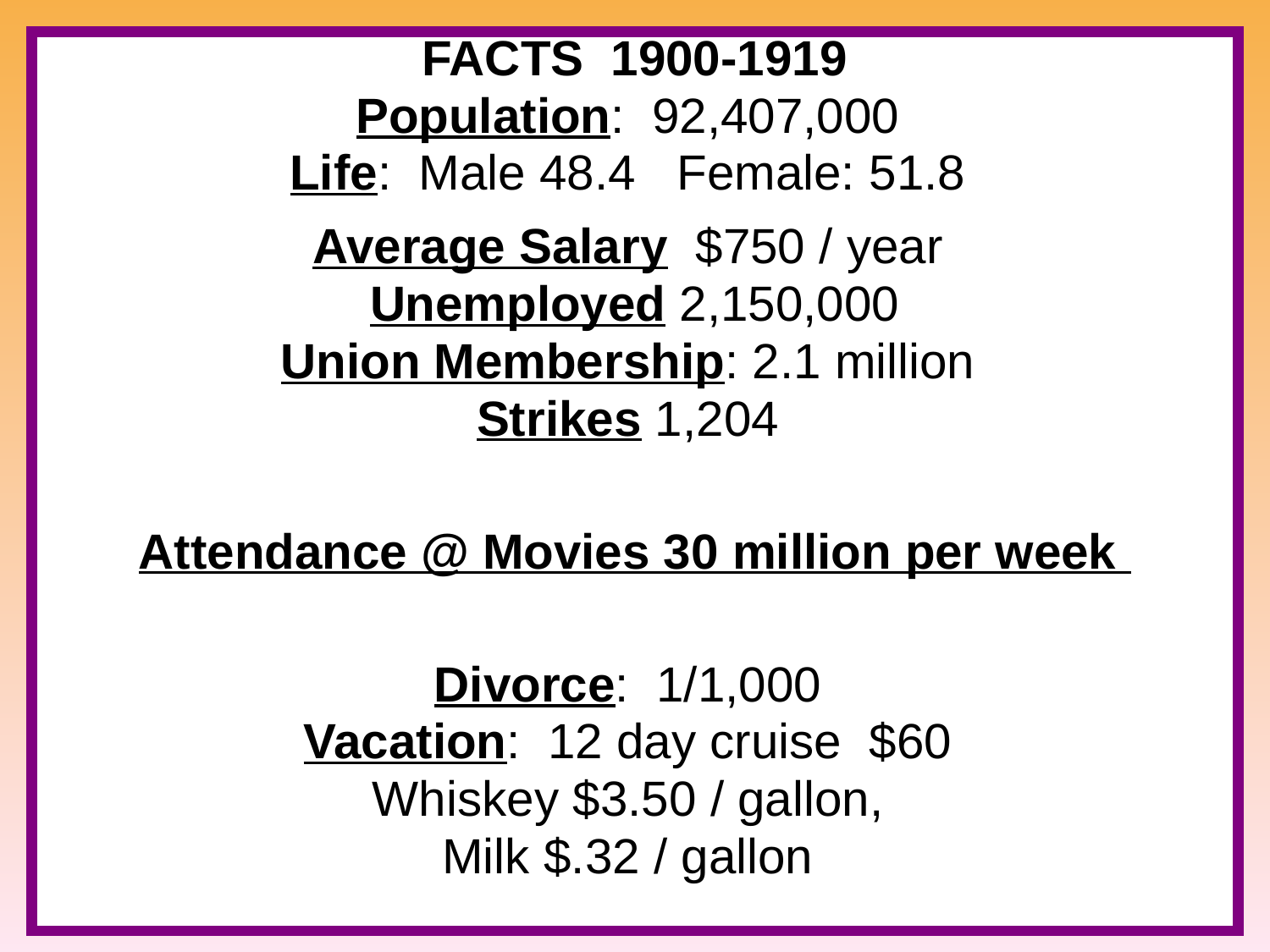

FACTS  1900-1919
Population:  92,407,000
Life:  Male 48.4   Female: 51.8

Average Salary  $750 / year
Unemployed 2,150,000
Union Membership: 2.1 million
Strikes 1,204

Attendance @ Movies 30 million per week

Divorce:  1/1,000
Vacation:  12 day cruise  $60
Whiskey $3.50 / gallon,
Milk $.32 / gallon